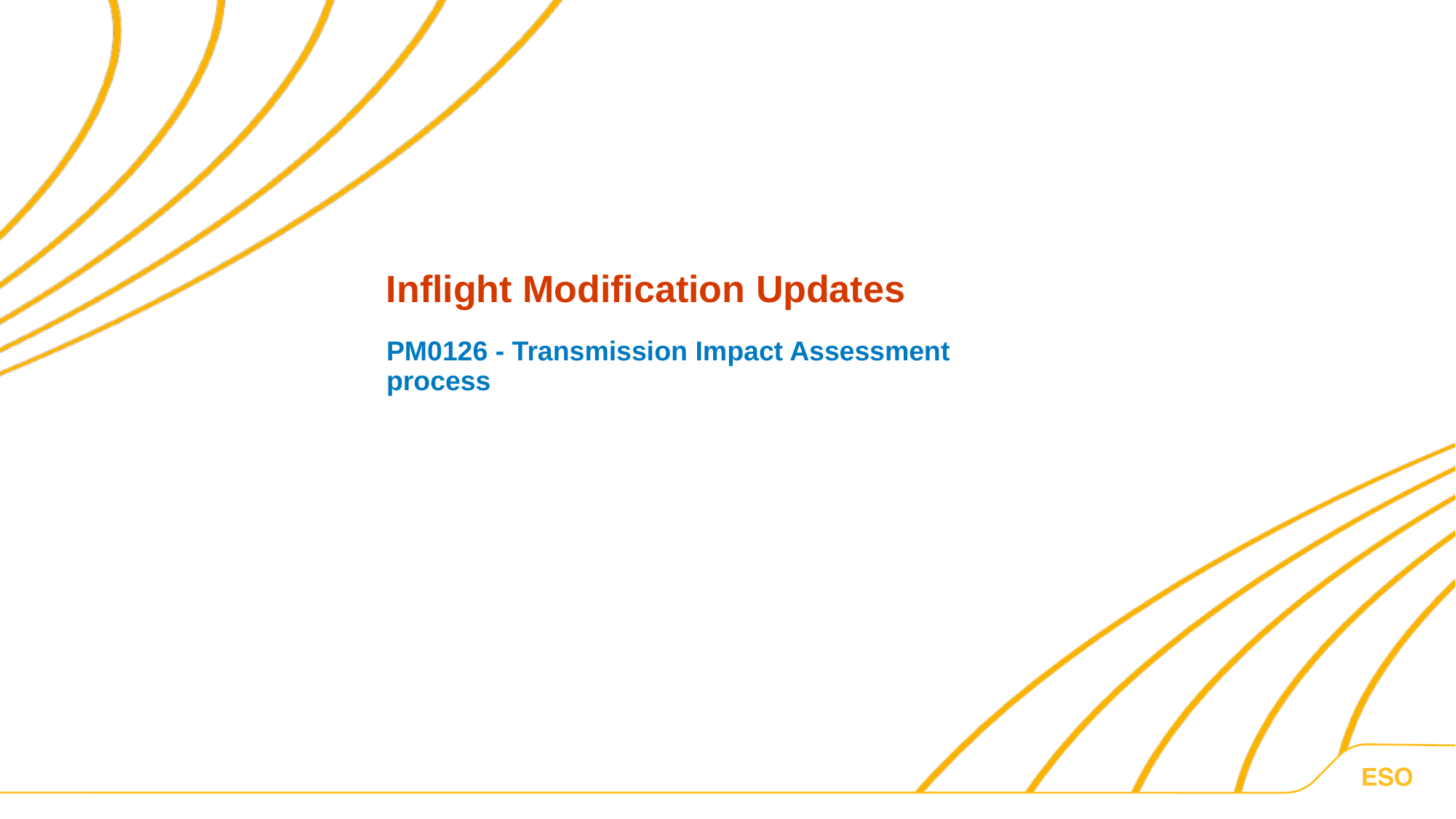

Inflight Modification Updates
PM0126 - Transmission Impact Assessment process